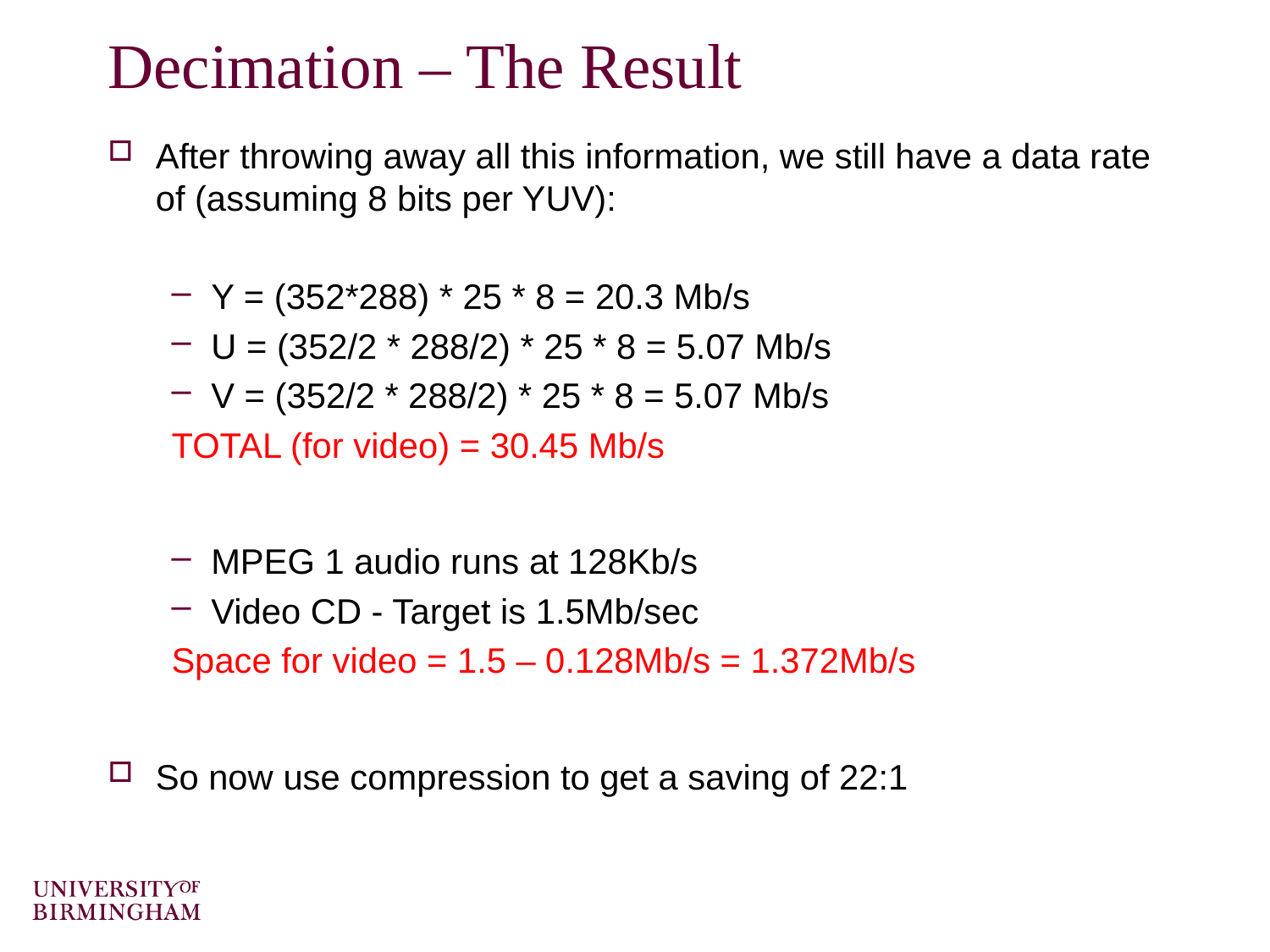

# Decimation – The Result
After throwing away all this information, we still have a data rate of (assuming 8 bits per YUV):

Y = (352*288) * 25 * 8 = 20.3 Mb/s
U = (352/2 * 288/2) * 25 * 8 = 5.07 Mb/s
V = (352/2 * 288/2) * 25 * 8 = 5.07 Mb/s
TOTAL (for video) = 30.45 Mb/s

MPEG 1 audio runs at 128Kb/s
Video CD - Target is 1.5Mb/sec
Space for video = 1.5 – 0.128Mb/s = 1.372Mb/s

So now use compression to get a saving of 22:1